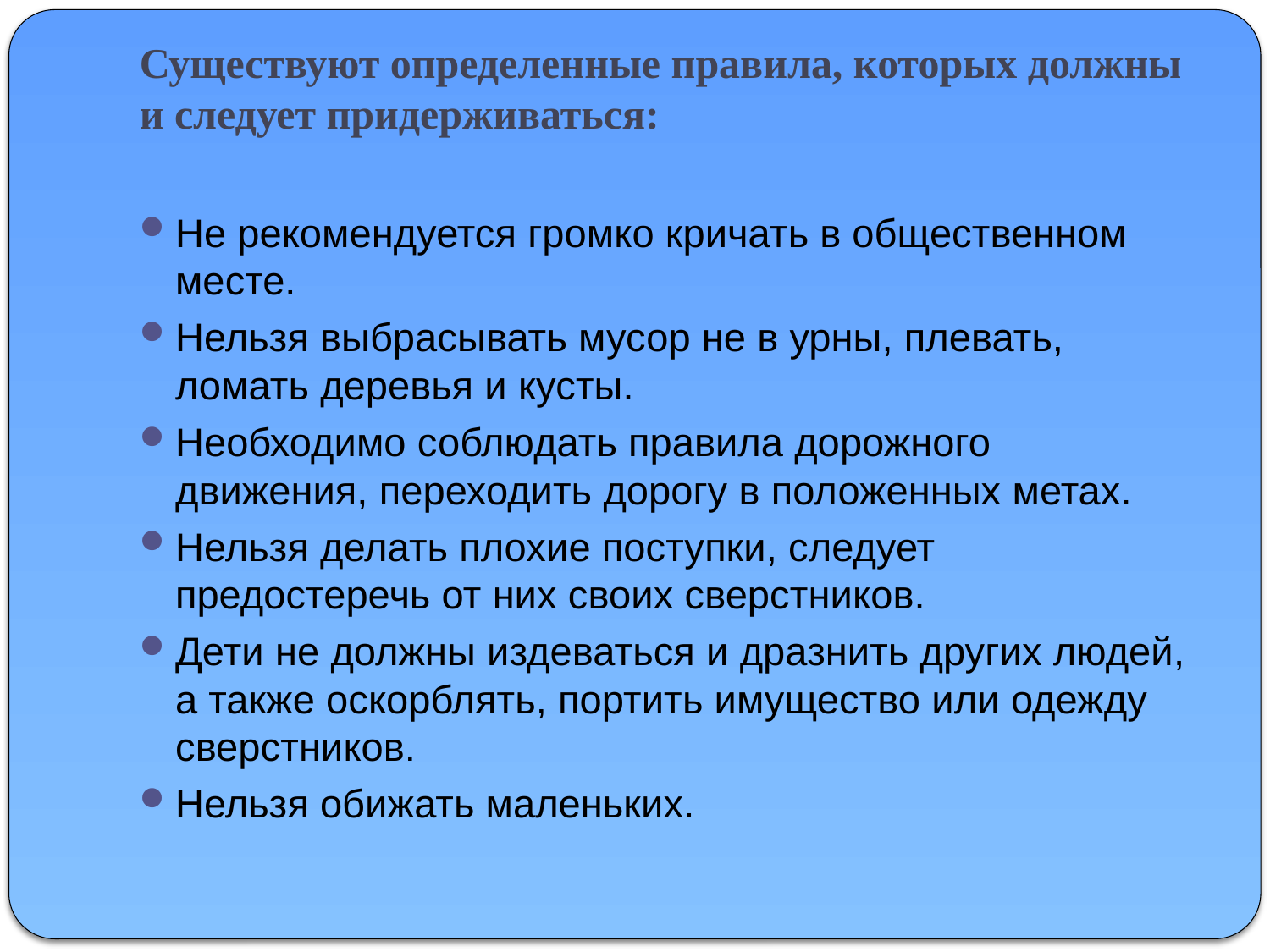

# Существуют определенные правила, которых должны  и следует придерживаться:
Не рекомендуется громко кричать в общественном месте.
Нельзя выбрасывать мусор не в урны, плевать, ломать деревья и кусты.
Необходимо соблюдать правила дорожного движения, переходить дорогу в положенных метах.
Нельзя делать плохие поступки, следует предостеречь от них своих сверстников.
Дети не должны издеваться и дразнить других людей, а также оскорблять, портить имущество или одежду сверстников.
Нельзя обижать маленьких.